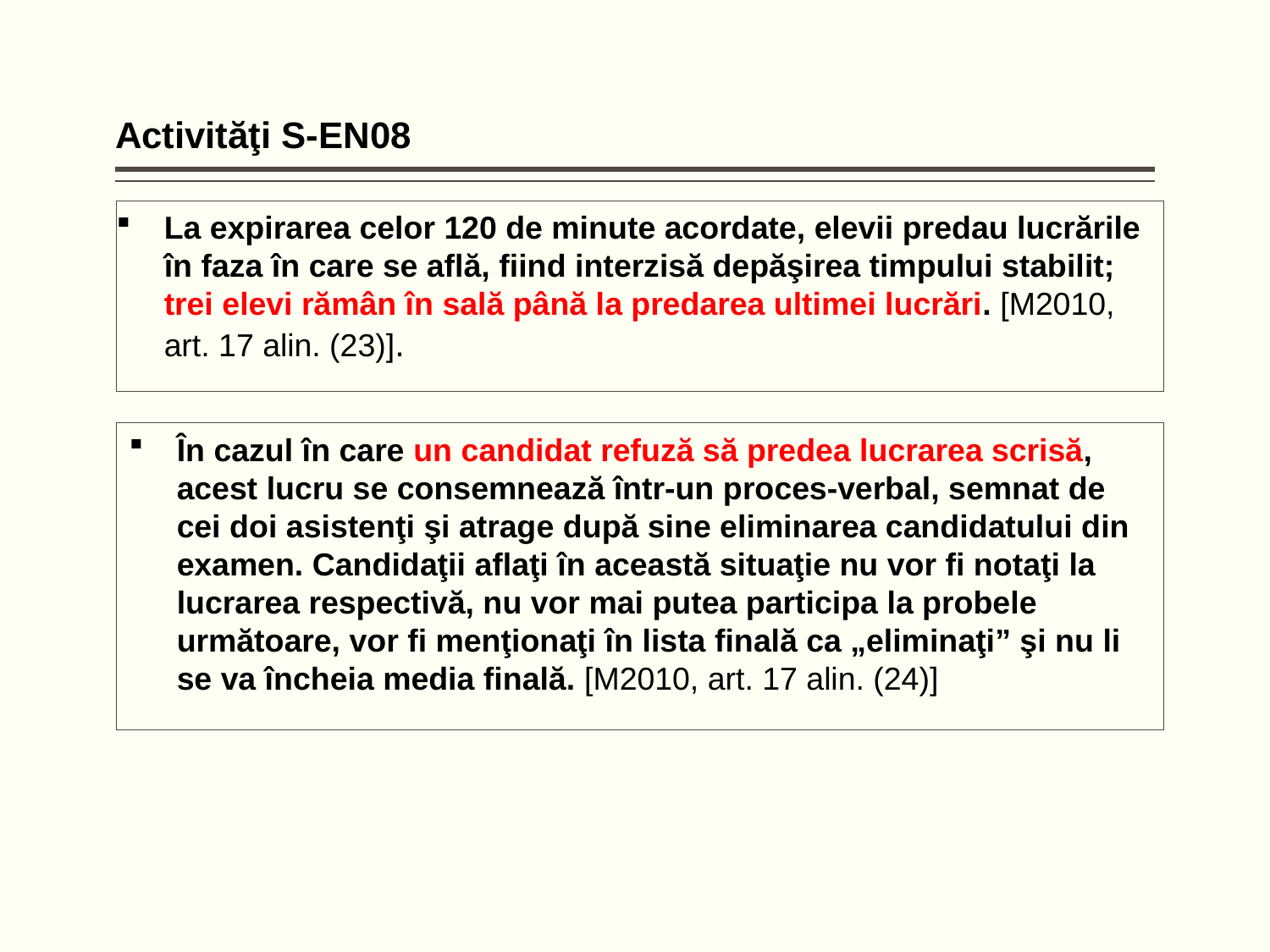

Activităţi S-EN08
# La expirarea celor 120 de minute acordate, elevii predau lucrările în faza în care se află, fiind interzisă depăşirea timpului stabilit; trei elevi rămân în sală până la predarea ultimei lucrări. [M2010, art. 17 alin. (23)].
În cazul în care un candidat refuză să predea lucrarea scrisă, acest lucru se consemnează într-un proces-verbal, semnat de cei doi asistenţi şi atrage după sine eliminarea candidatului din examen. Candidaţii aflaţi în această situaţie nu vor fi notaţi la lucrarea respectivă, nu vor mai putea participa la probele următoare, vor fi menţionaţi în lista finală ca „eliminaţi” şi nu li se va încheia media finală. [M2010, art. 17 alin. (24)]